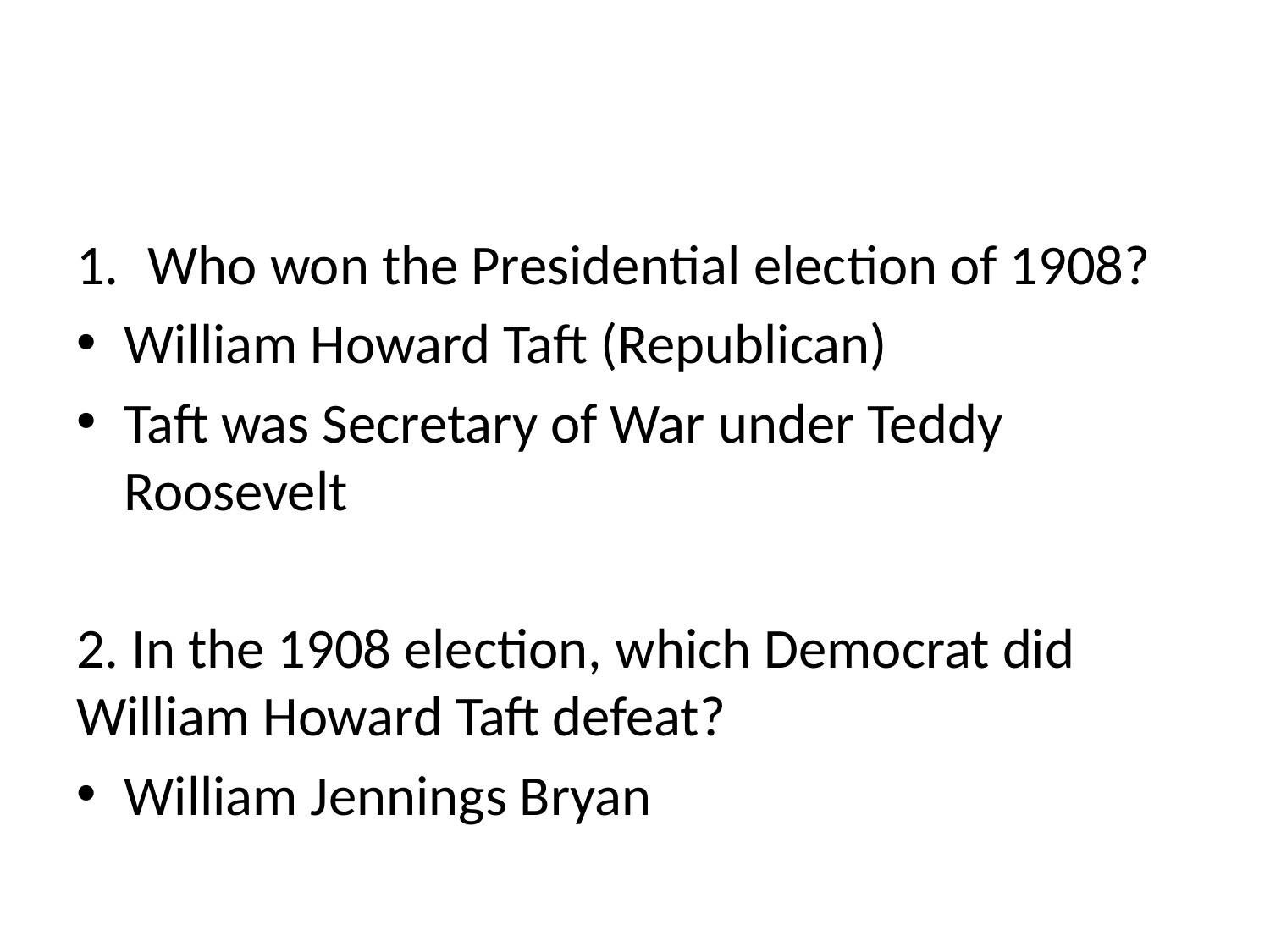

#
Who won the Presidential election of 1908?
William Howard Taft (Republican)
Taft was Secretary of War under Teddy Roosevelt

2. In the 1908 election, which Democrat did William Howard Taft defeat?
William Jennings Bryan